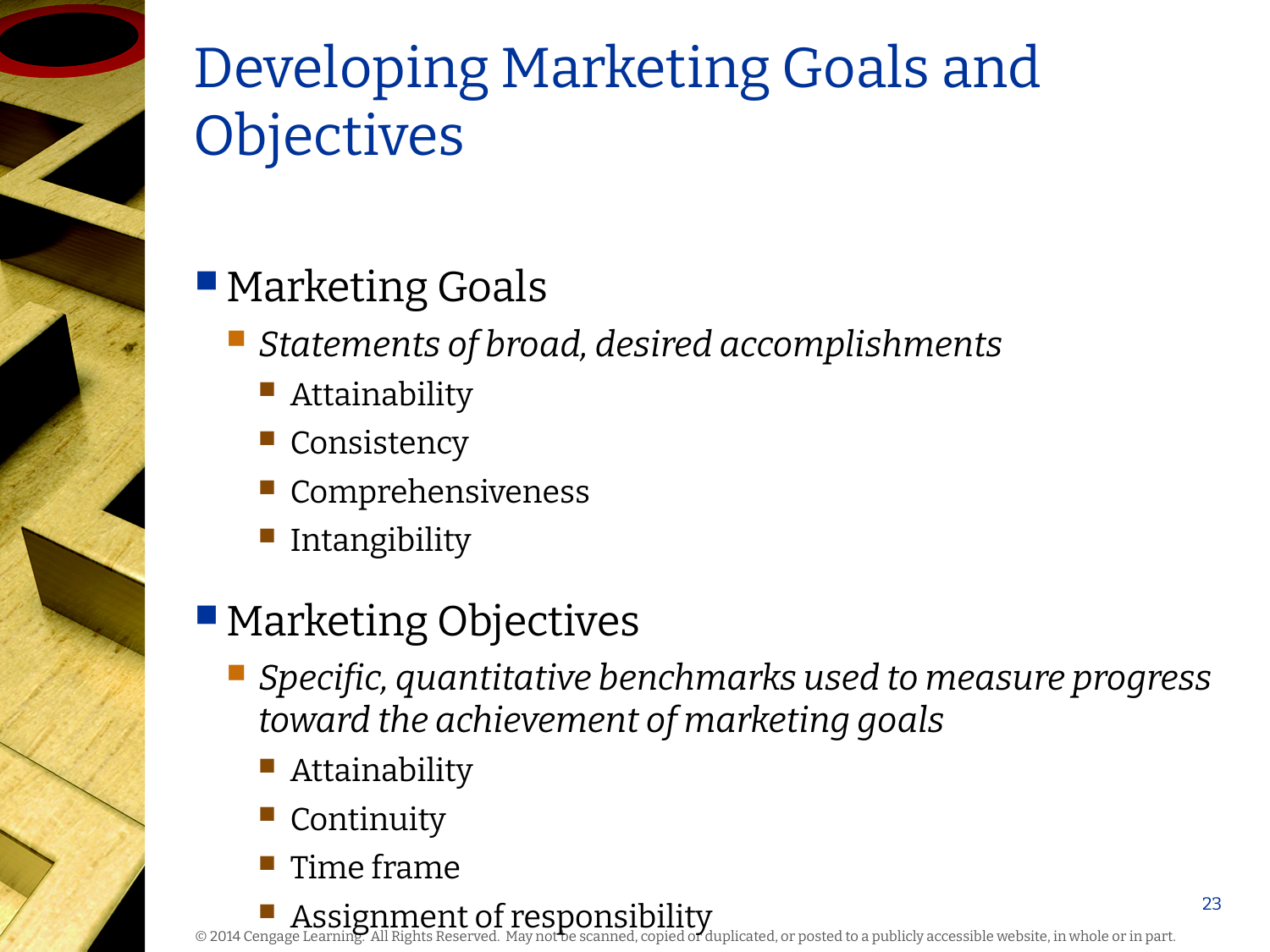

# Developing Marketing Goals and Objectives

Marketing Goals
Statements of broad, desired accomplishments
Attainability
Consistency
Comprehensiveness
Intangibility
Marketing Objectives
Specific, quantitative benchmarks used to measure progress toward the achievement of marketing goals
Attainability
Continuity
Time frame
Assignment of responsibility
23